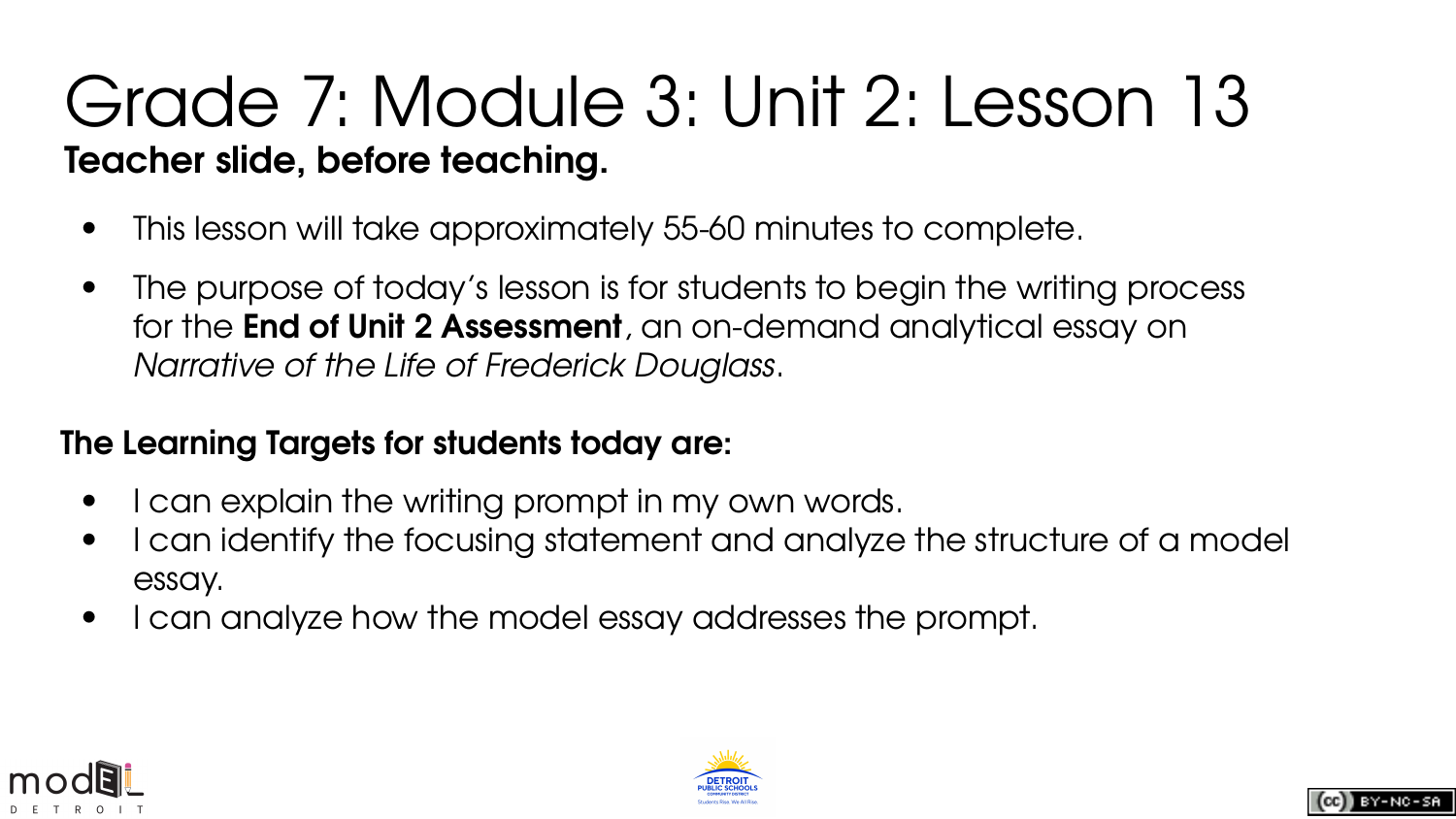

Grade 7: Module 3: Unit 2: Lesson 13
Teacher slide, before teaching.
This lesson will take approximately 55-60 minutes to complete.
The purpose of today’s lesson is for students to begin the writing process for the End of Unit 2 Assessment, an on-demand analytical essay on Narrative of the Life of Frederick Douglass.

The Learning Targets for students today are:
I can explain the writing prompt in my own words.
I can identify the focusing statement and analyze the structure of a model essay.
I can analyze how the model essay addresses the prompt.